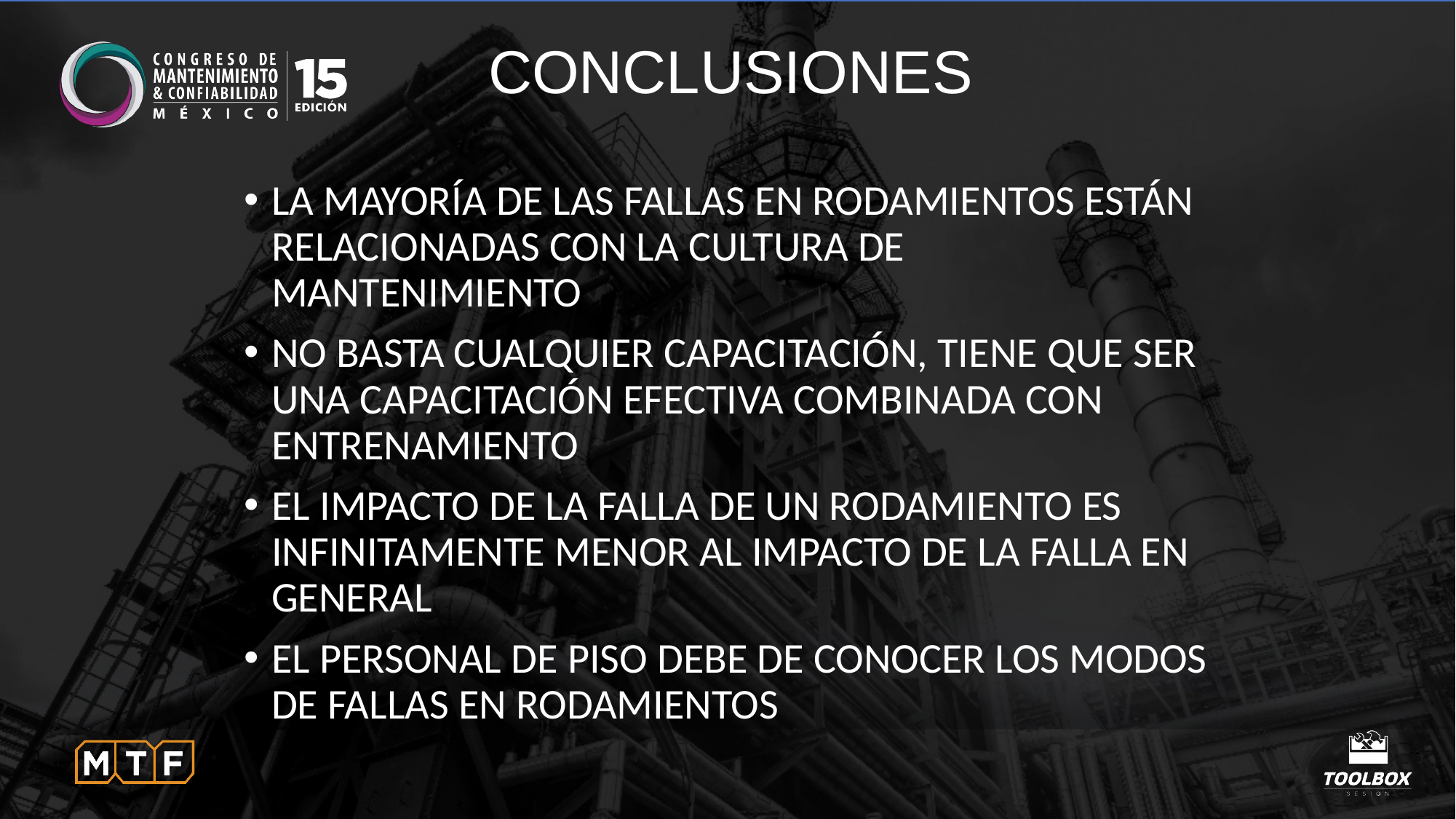

CONCLUSIONES
LA MAYORÍA DE LAS FALLAS EN RODAMIENTOS ESTÁN RELACIONADAS CON LA CULTURA DE MANTENIMIENTO
NO BASTA CUALQUIER CAPACITACIÓN, TIENE QUE SER UNA CAPACITACIÓN EFECTIVA COMBINADA CON ENTRENAMIENTO
EL IMPACTO DE LA FALLA DE UN RODAMIENTO ES INFINITAMENTE MENOR AL IMPACTO DE LA FALLA EN GENERAL
EL PERSONAL DE PISO DEBE DE CONOCER LOS MODOS DE FALLAS EN RODAMIENTOS